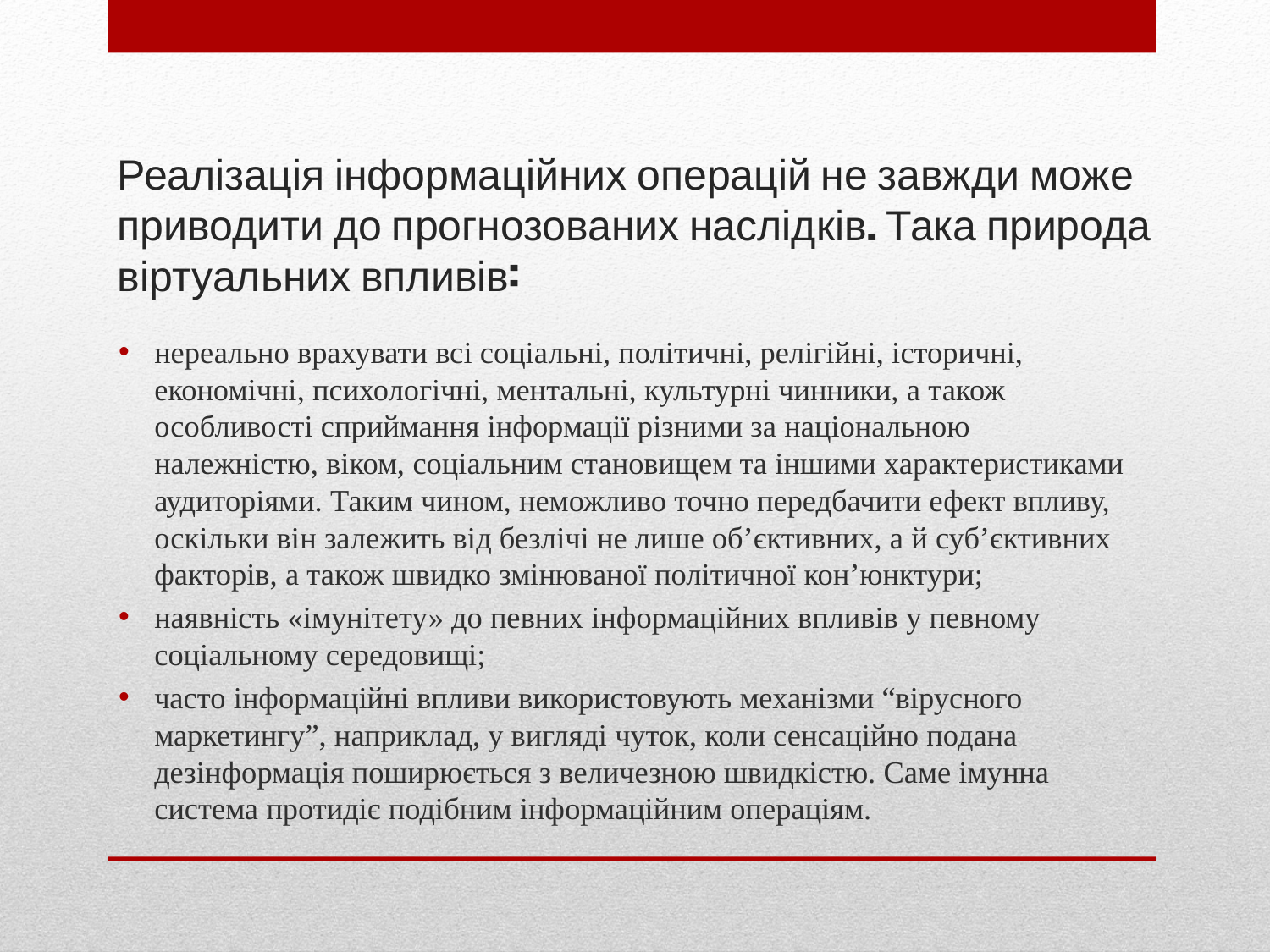

# Реалізація інформаційних операцій не завжди може приводити до прогнозованих наслідків. Така природа віртуальних впливів:
нереально врахувати всі соціальні, політичні, релігійні, історичні, економічні, психологічні, ментальні, культурні чинники, а також особливості сприймання інформації різними за національною належністю, віком, соціальним становищем та іншими характеристиками аудиторіями. Таким чином, неможливо точно передбачити ефект впливу, оскільки він залежить від безлічі не лише об’єктивних, а й суб’єктивних факторів, а також швидко змінюваної політичної кон’юнктури;
наявність «імунітету» до певних інформаційних впливів у певному соціальному середовищі;
часто інформаційні впливи використовують механізми “вірусного маркетингу”, наприклад, у вигляді чуток, коли сенсаційно подана дезінформація поширюється з величезною швидкістю. Саме імунна система протидіє подібним інформаційним операціям.